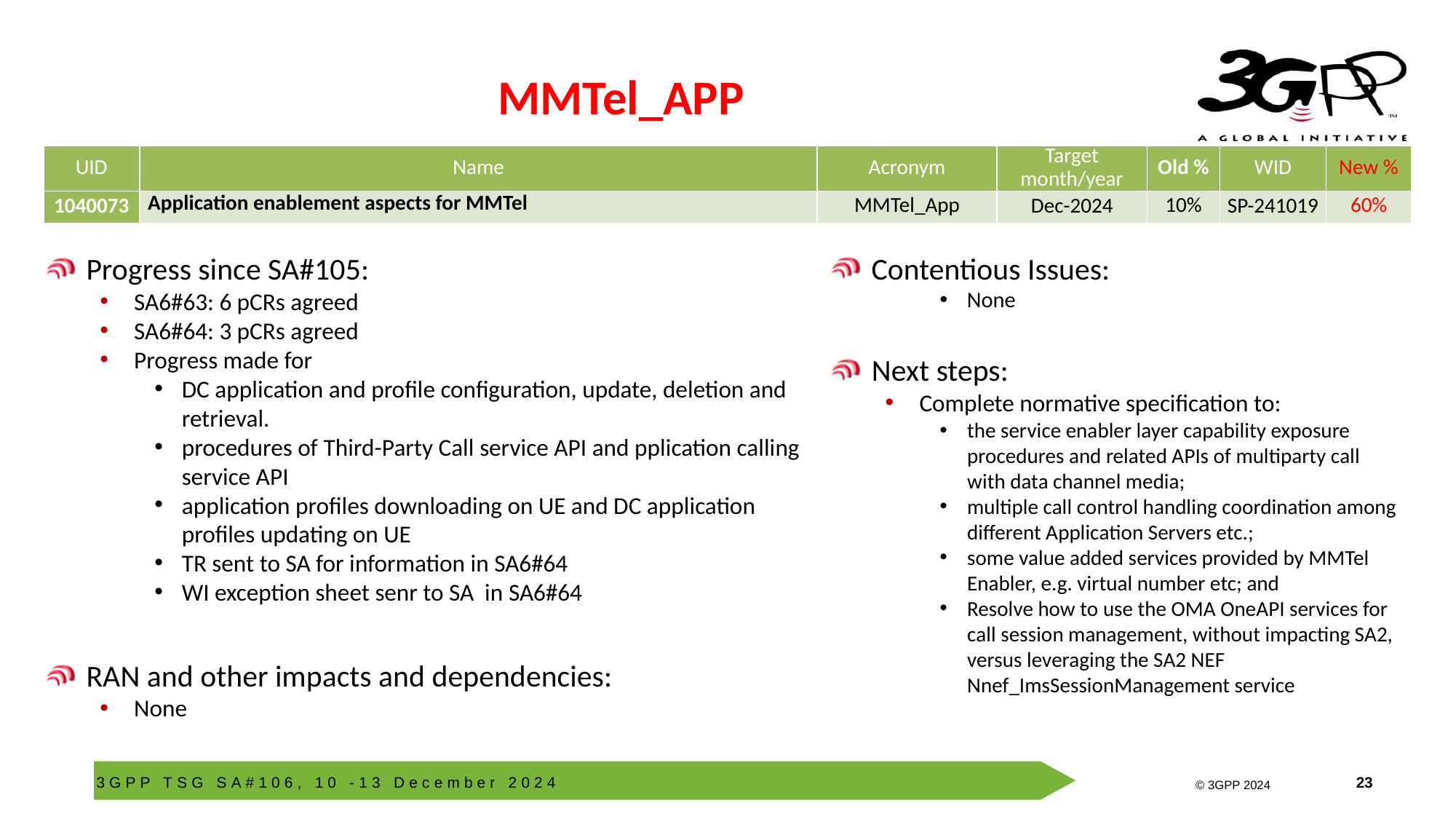

# MMTel_APP
| UID | Name | Acronym | Target month/year | Old % | WID | New % |
| --- | --- | --- | --- | --- | --- | --- |
| 1040073 | Application enablement aspects for MMTel | MMTel\_App | Dec-2024 | 10% | SP-241019 | 60% |
Contentious Issues:
None

Next steps:
Complete normative specification to:
the service enabler layer capability exposure procedures and related APIs of multiparty call with data channel media;
multiple call control handling coordination among different Application Servers etc.;
some value added services provided by MMTel Enabler, e.g. virtual number etc; and
Resolve how to use the OMA OneAPI services for call session management, without impacting SA2, versus leveraging the SA2 NEF Nnef_ImsSessionManagement service
Progress since SA#105:
SA6#63: 6 pCRs agreed
SA6#64: 3 pCRs agreed
Progress made for
DC application and profile configuration, update, deletion and retrieval.
procedures of Third-Party Call service API and pplication calling service API
application profiles downloading on UE and DC application profiles updating on UE
TR sent to SA for information in SA6#64
WI exception sheet senr to SA  in SA6#64

RAN and other impacts and dependencies:
None